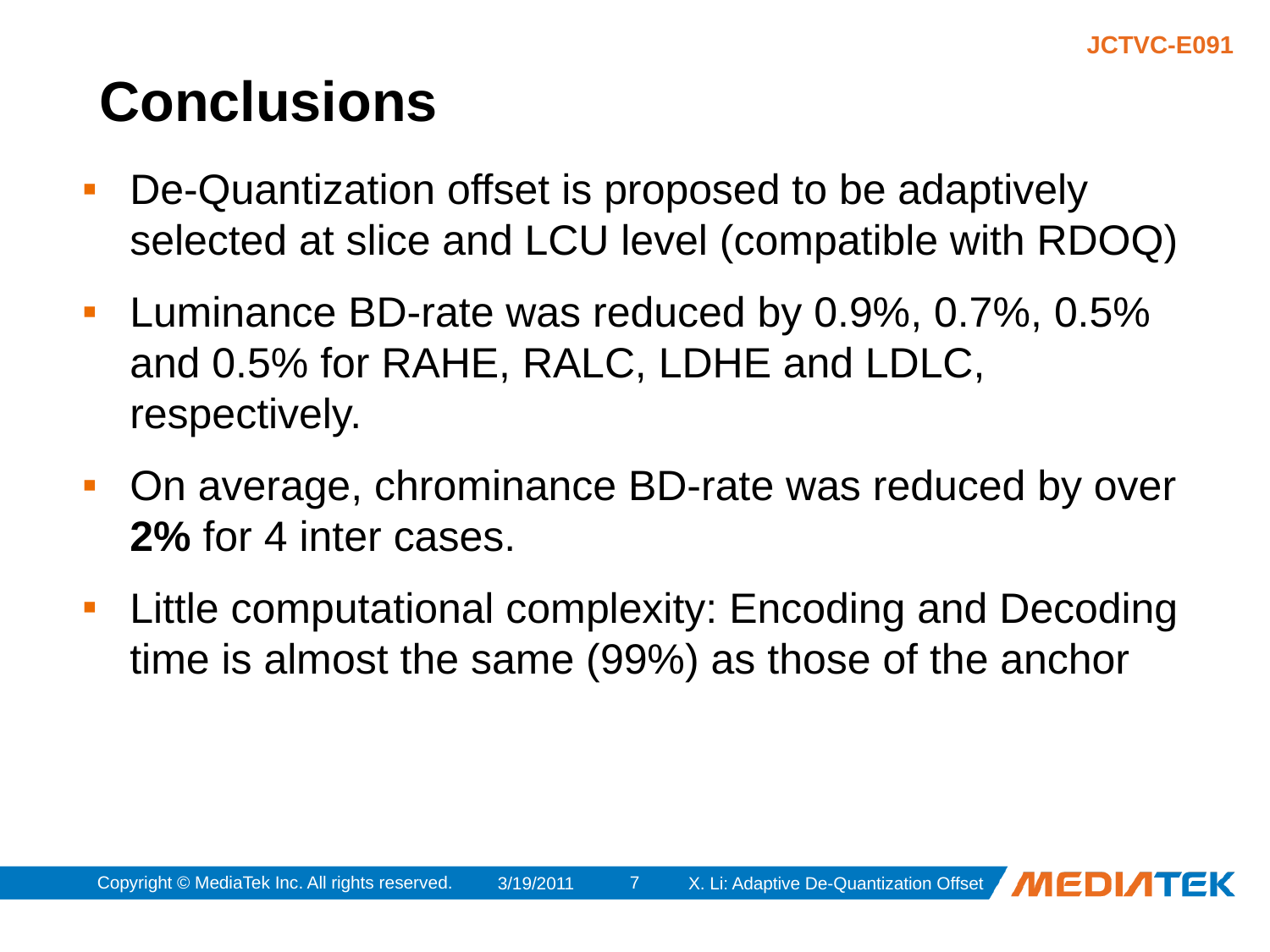

# Conclusions
De-Quantization offset is proposed to be adaptively selected at slice and LCU level (compatible with RDOQ)
Luminance BD-rate was reduced by 0.9%, 0.7%, 0.5% and 0.5% for RAHE, RALC, LDHE and LDLC, respectively.
On average, chrominance BD-rate was reduced by over 2% for 4 inter cases.
Little computational complexity: Encoding and Decoding time is almost the same (99%) as those of the anchor
Copyright © MediaTek Inc. All rights reserved.
7
3/19/2011